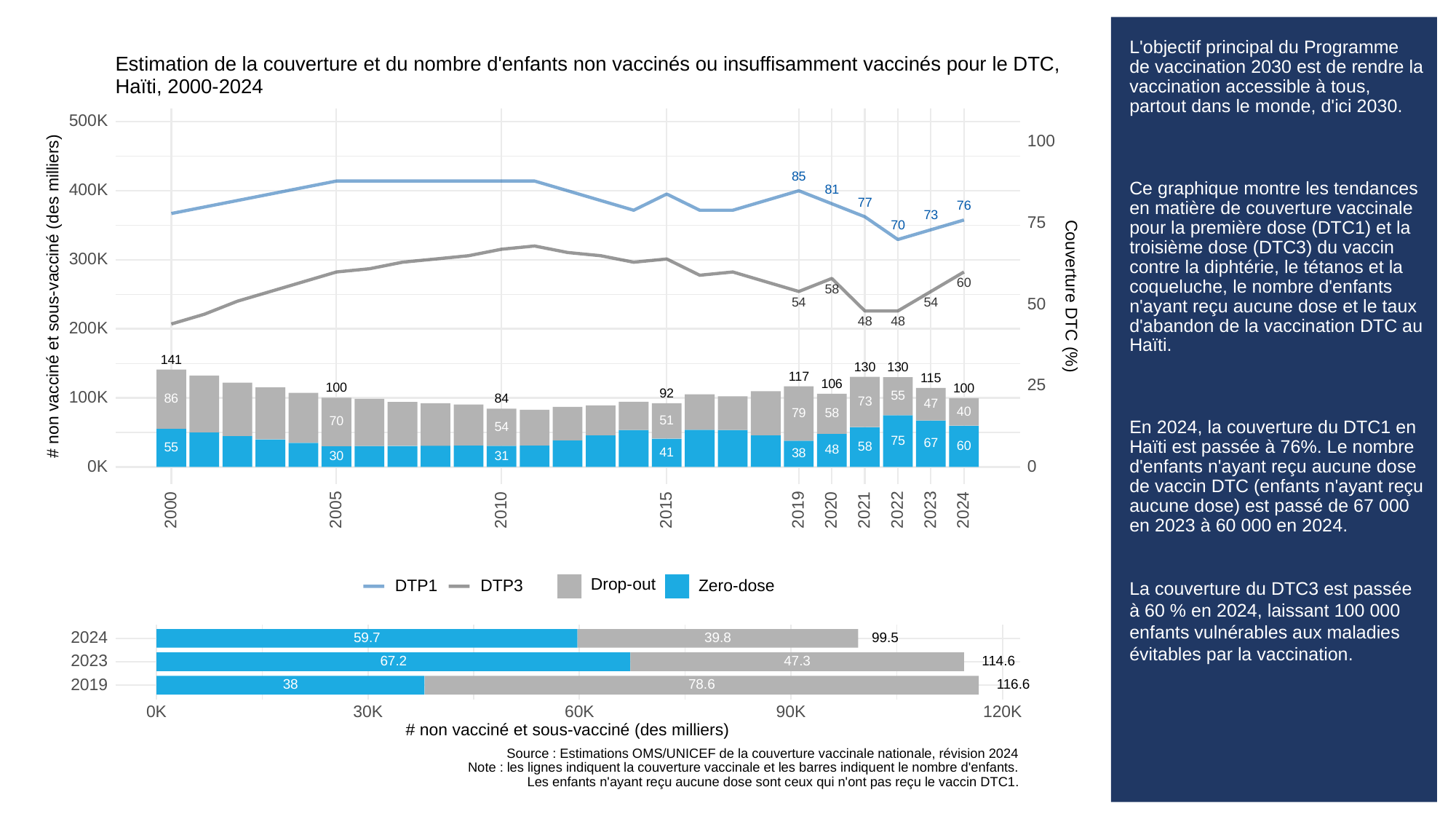

# L'objectif principal du Programme de vaccination 2030 est de rendre la vaccination accessible à tous, partout dans le monde, d'ici 2030.

Ce graphique montre les tendances en matière de couverture vaccinale pour la première dose (DTC1) et la troisième dose (DTC3) du vaccin contre la diphtérie, le tétanos et la coqueluche, le nombre d'enfants n'ayant reçu aucune dose et le taux d'abandon de la vaccination DTC au Haïti.

En 2024, la couverture du DTC1 en Haïti est passée à 76%. Le nombre d'enfants n'ayant reçu aucune dose de vaccin DTC (enfants n'ayant reçu aucune dose) est passé de 67 000 en 2023 à 60 000 en 2024.

La couverture du DTC3 est passée à 60 % en 2024, laissant 100 000 enfants vulnérables aux maladies évitables par la vaccination.

Estimation de la couverture et du nombre d'enfants non vaccinés ou insuffisamment vaccinés pour le DTC,
Haïti, 2000-2024

500K

100

85

400K
81

77
76
73
75
70

300K

60
58
# non vacciné et sous-vacciné (des milliers)
Couverture DTC (%)

54
54
50
48
48
200K

141
130
130

117
115

25
106

100
100

92

55
100K

86

84

73

47

40

79
58

51
70

54

75

67

60
58

55

48

41
38
31
30
0K
0

2023
2000
2005
2010
2015
2019
2020
2021
2022
2024

Drop-out
DTP3
Zero-dose
DTP1

2024
39.8
59.7
99.5

2023
47.3
67.2
114.6

2019
38
78.6
116.6

30K
0K
60K
90K
120K
# non vacciné et sous-vacciné (des milliers)
Source : Estimations OMS/UNICEF de la couverture vaccinale nationale, révision 2024
Note : les lignes indiquent la couverture vaccinale et les barres indiquent le nombre d'enfants.
Les enfants n'ayant reçu aucune dose sont ceux qui n'ont pas reçu le vaccin DTC1.